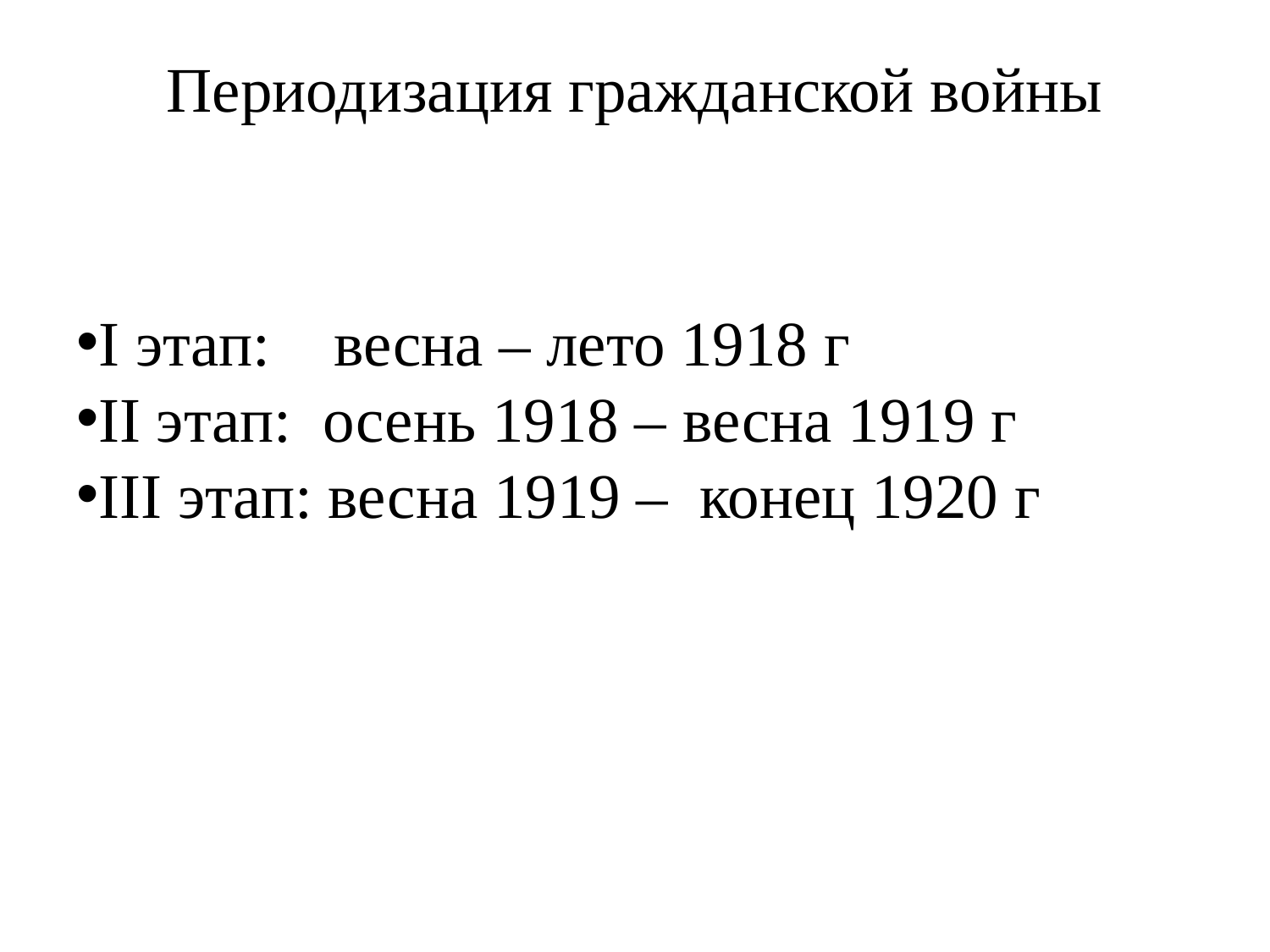

# Периодизация гражданской войны
I этап:    весна – лето 1918 г
II этап:  осень 1918 – весна 1919 г
III этап: весна 1919 –  конец 1920 г